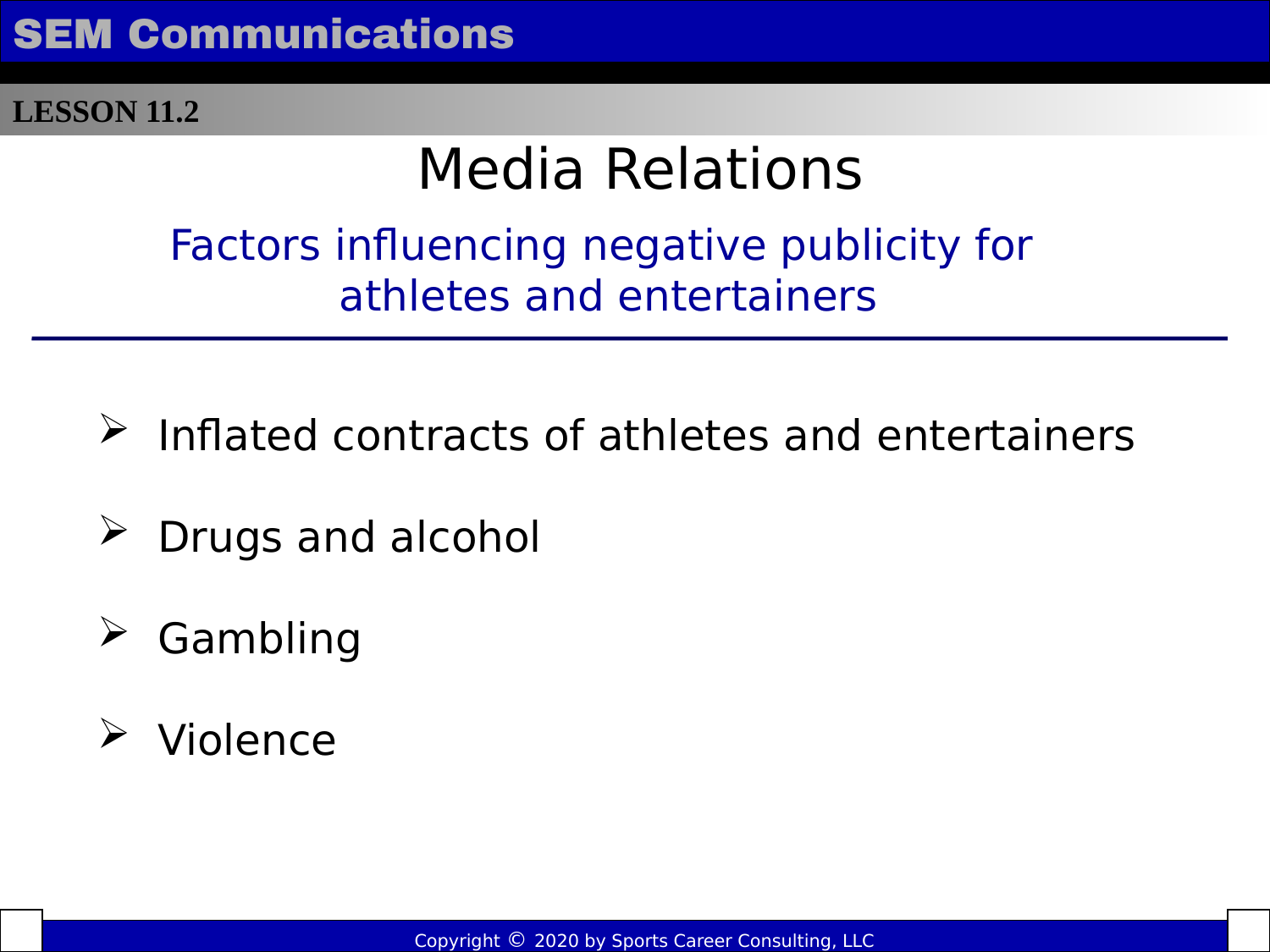

SEM Communications
LESSON 11.2
Media Relations
Factors influencing negative publicity for
athletes and entertainers

  Inflated contracts of athletes and entertainers

  Drugs and alcohol

  Gambling

  Violence
Copyright © 2020 by Sports Career Consulting, LLC